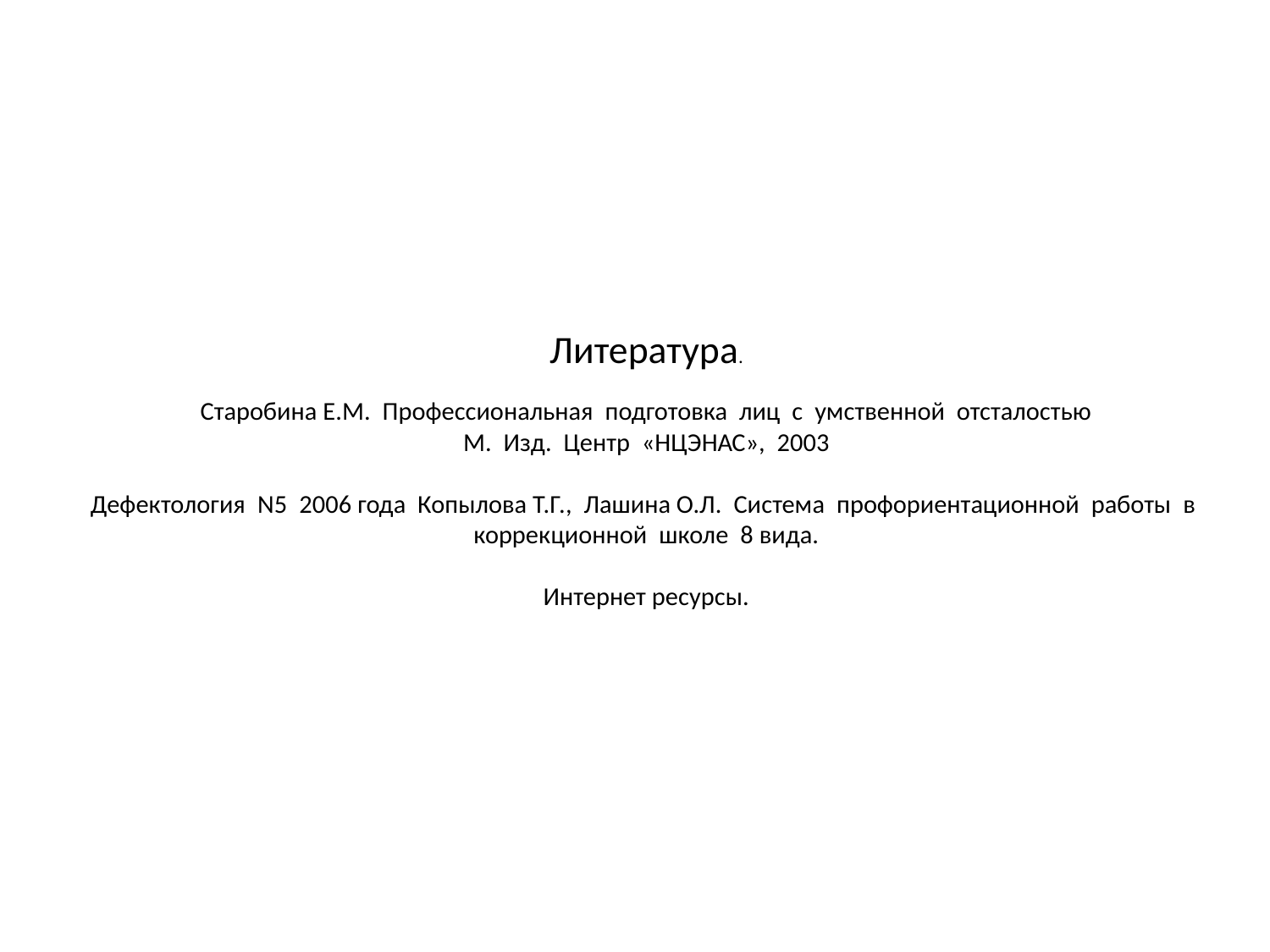

# Литература. Старобина Е.М.  Профессиональная  подготовка  лиц  с  умственной  отсталостью М.  Изд.  Центр  «НЦЭНАС»,  2003 Дефектология  N5  2006 года  Копылова Т.Г.,  Лашина О.Л.  Система  профориентационной  работы  в  коррекционной  школе  8 вида. Интернет ресурсы.